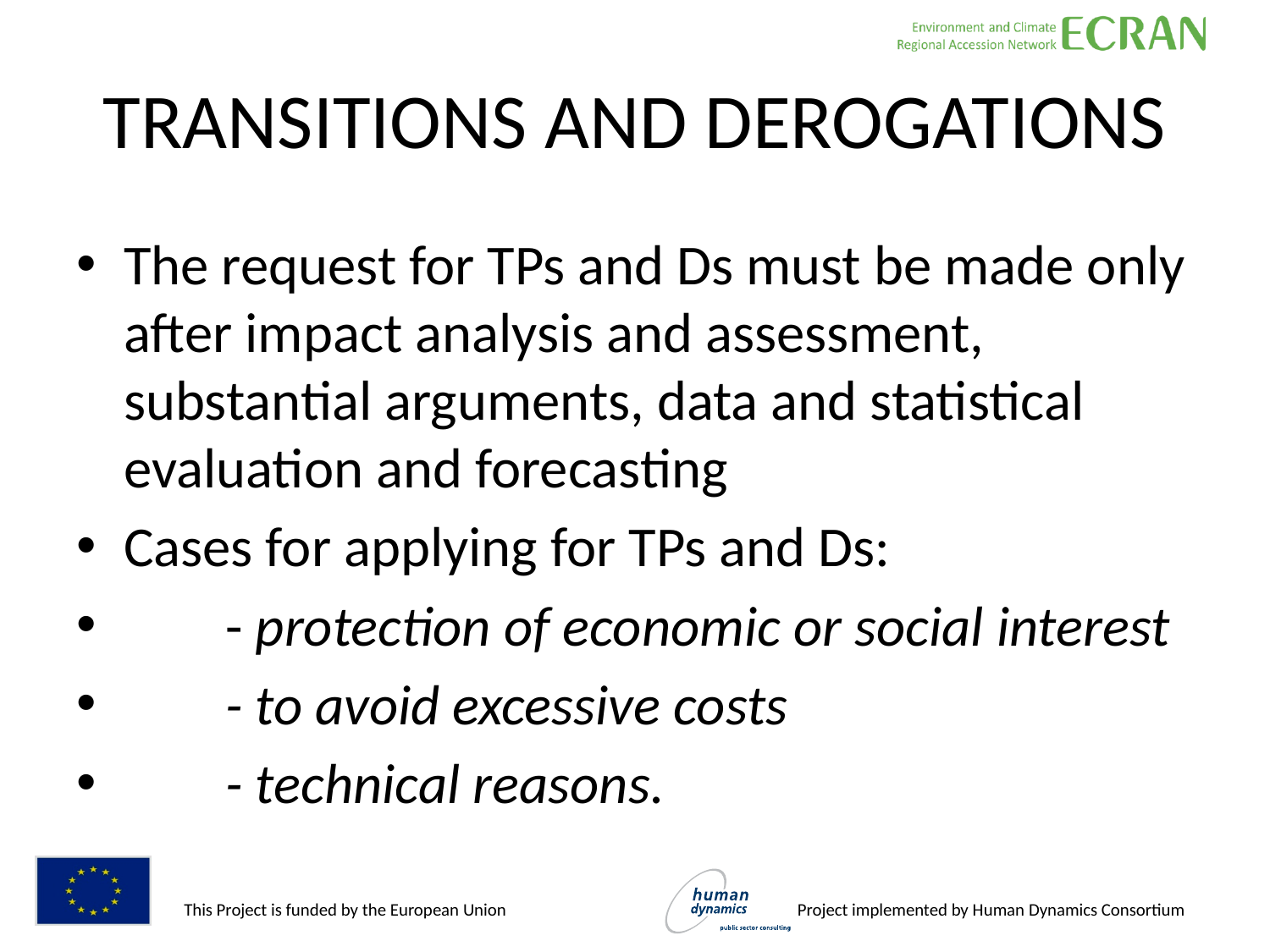

# TRANSITIONS AND DEROGATIONS
The request for TPs and Ds must be made only after impact analysis and assessment, substantial arguments, data and statistical evaluation and forecasting
Cases for applying for TPs and Ds:
        - protection of economic or social interest
        - to avoid excessive costs
        - technical reasons.